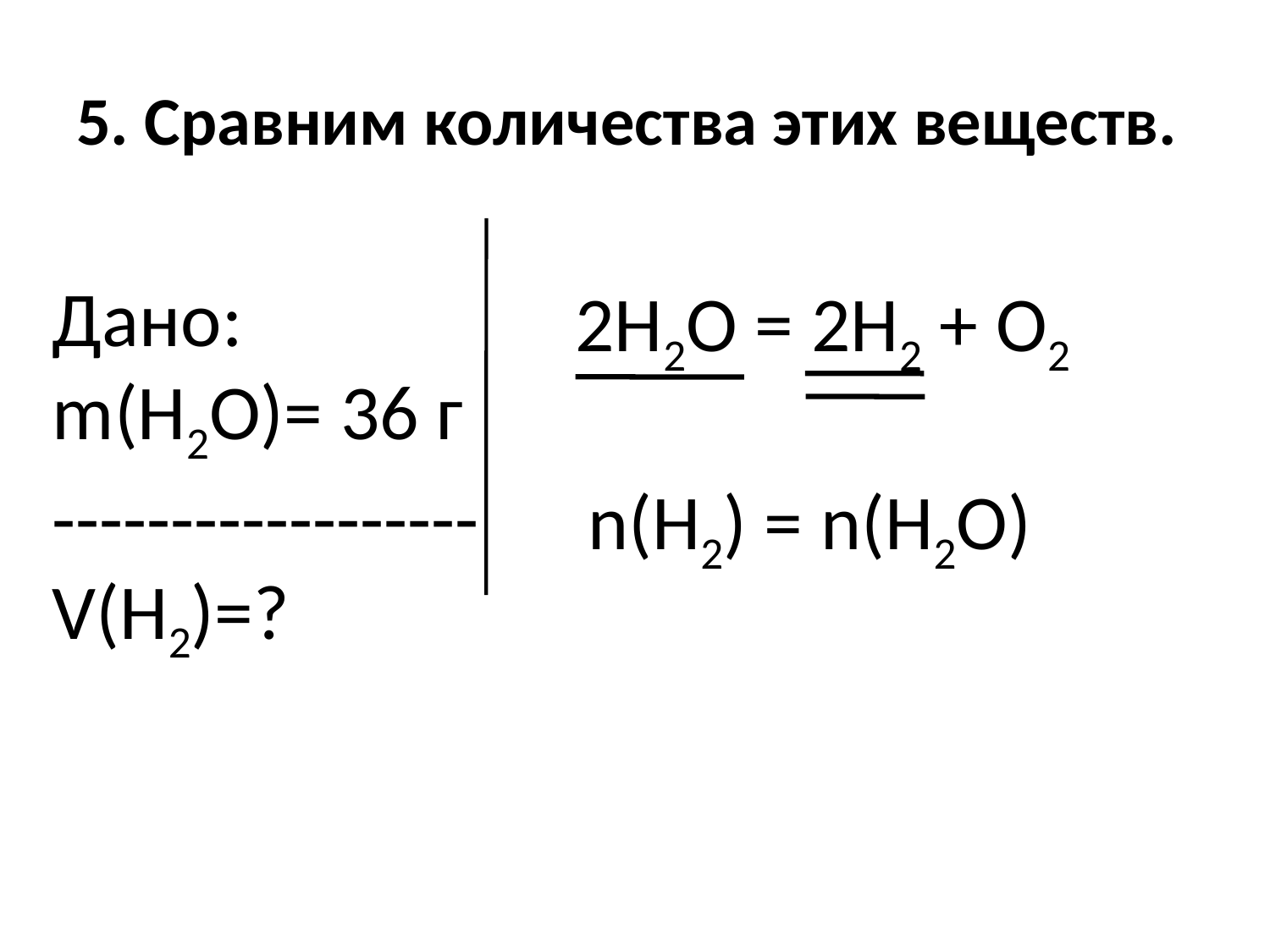

# 5. Сравним количества этих веществ.

Дано:
m(H2O)= 36 г
------------------
V(Н2)=?
2Н2O = 2Н2 + O2
n(Н2) = n(Н2O)